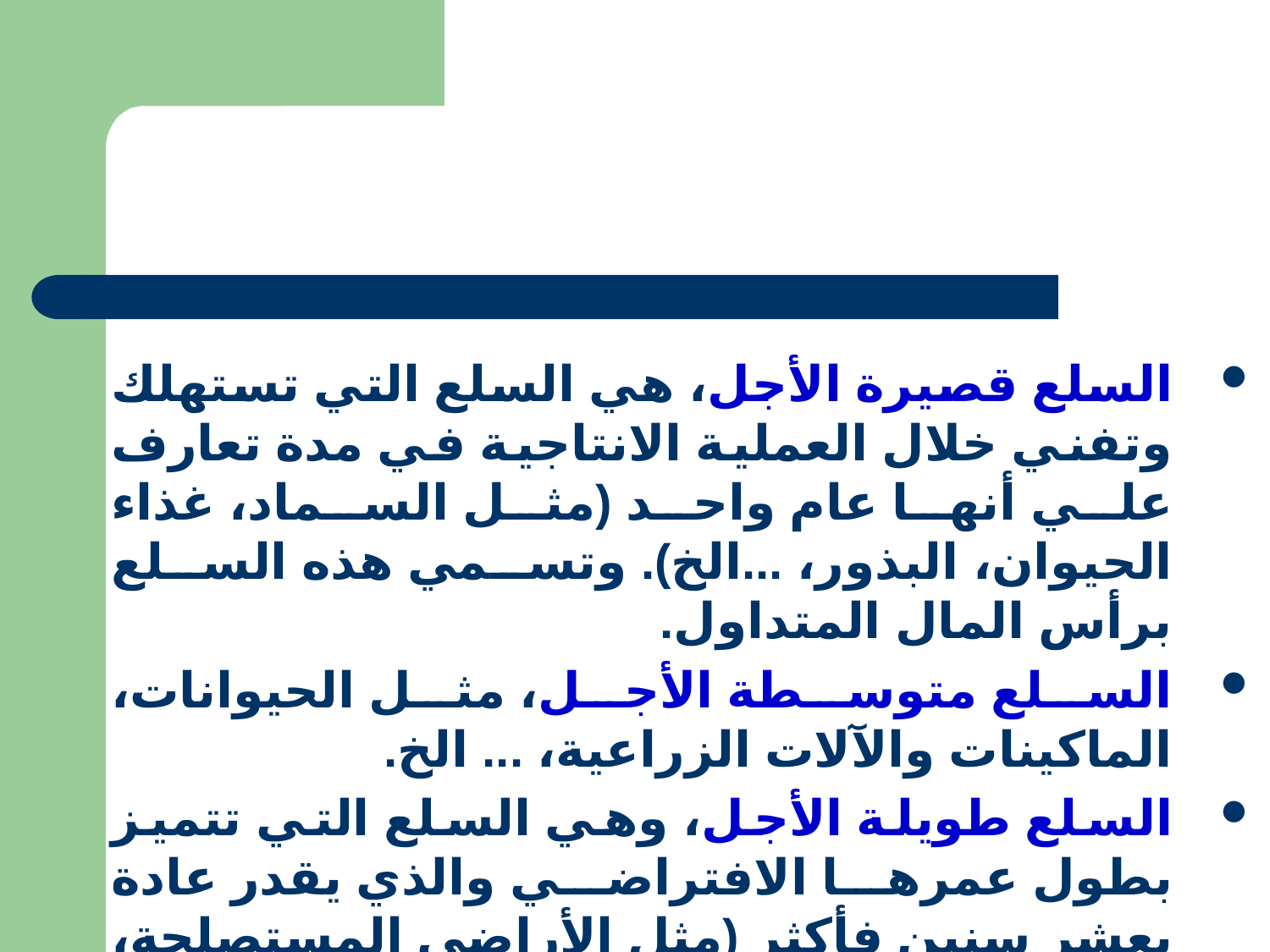

السلع قصيرة الأجل، هي السلع التي تستهلك وتفني خلال العملية الانتاجية في مدة تعارف علي أنها عام واحد (مثل السماد، غذاء الحيوان، البذور، ...الخ). وتسمي هذه السلع برأس المال المتداول.
السلع متوسطة الأجل، مثل الحيوانات، الماكينات والآلات الزراعية، ... الخ.
السلع طويلة الأجل، وهي السلع التي تتميز بطول عمرها الافتراضي والذي يقدر عادة بعشر سنين فأكثر (مثل الأراضي المستصلحة، المباني، ...). تسمي هذه السلع برأس المال الدائم أو الثابت.